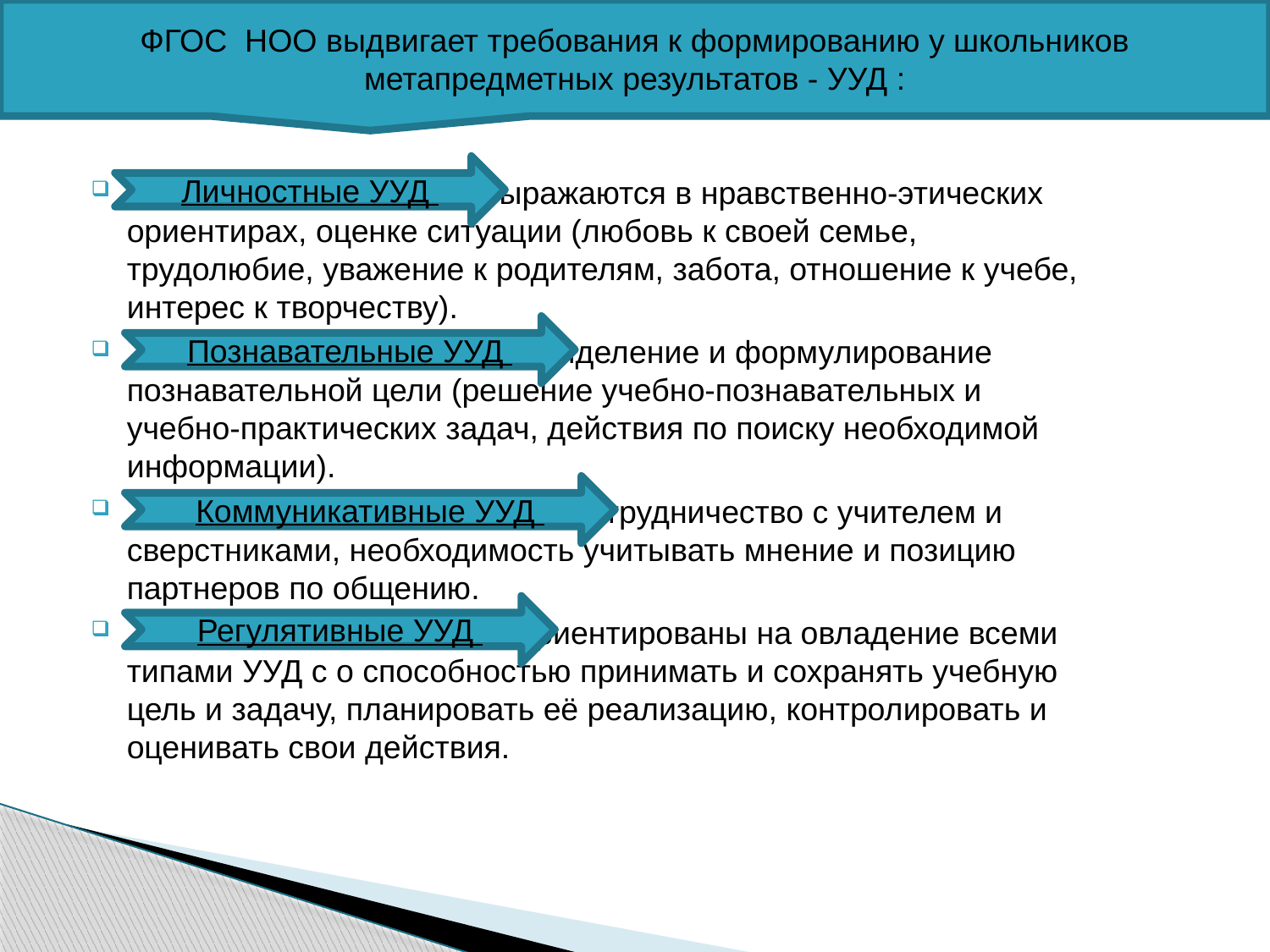

ФГОС  НОО выдвигает требования к формированию у школьников метапредметных результатов - УУД :
#

                                        выражаются в нравственно-этических ориентирах, оценке ситуации (любовь к своей семье, трудолюбие, уважение к родителям, забота, отношение к учебе, интерес к творчеству).
                                              выделение и формулирование познавательной цели (решение учебно-познавательных и учебно-практических задач, действия по поиску необходимой информации).
                                                  сотрудничество с учителем и сверстниками, необходимость учитывать мнение и позицию партнеров по общению.
                                            ориентированы на овладение всеми типами УУД с о способностью принимать и сохранять учебную цель и задачу, планировать её реализацию, контролировать и оценивать свои действия.
Личностные УУД
Познавательные УУД
Коммуникативные УУД
Регулятивные УУД